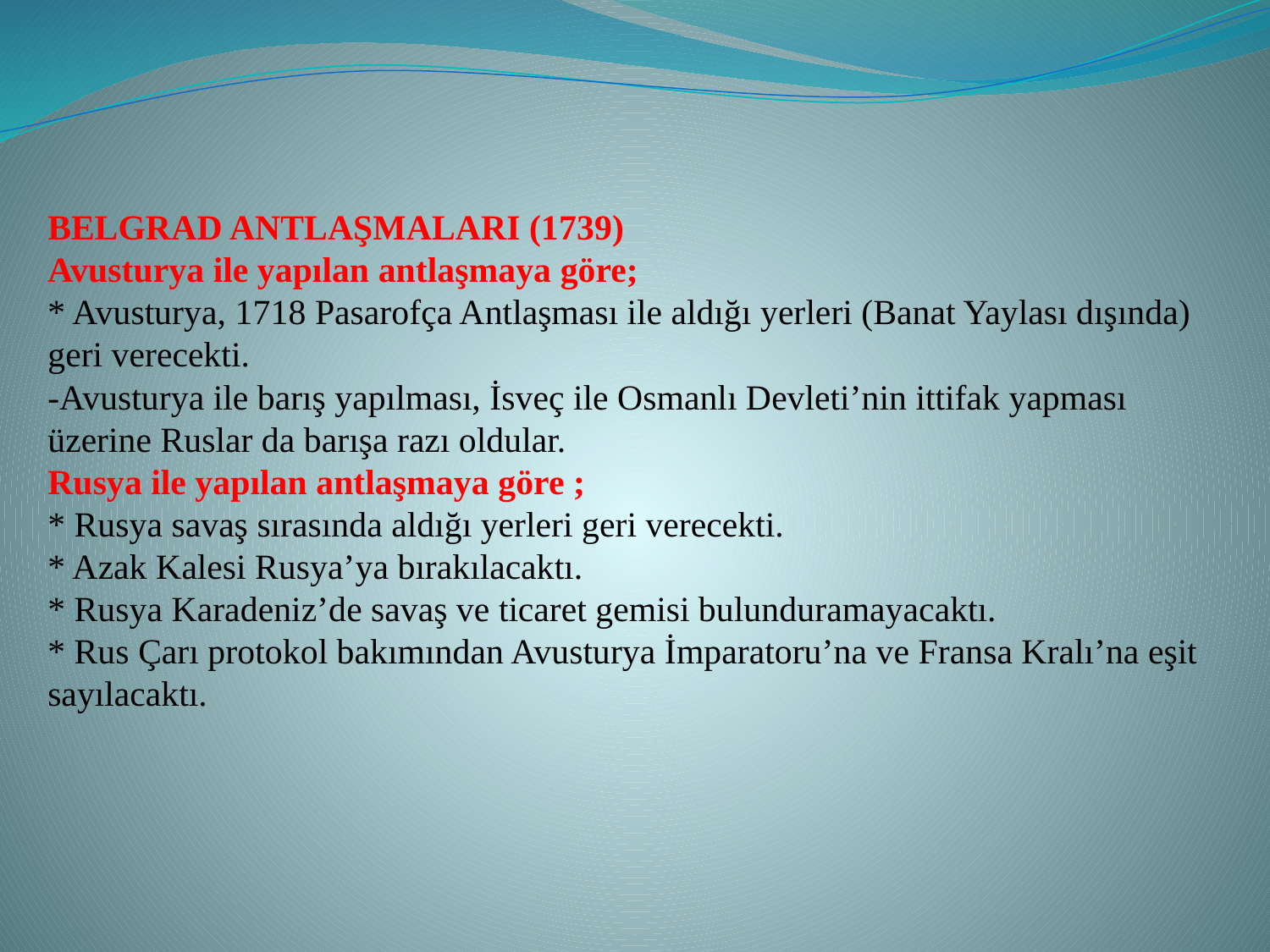

BELGRAD ANTLAŞMALARI (1739)
Avusturya ile yapılan antlaşmaya göre;
* Avusturya, 1718 Pasarofça Antlaşması ile aldığı yerleri (Banat Yaylası dışında) geri verecekti.
-Avusturya ile barış yapılması, İsveç ile Osmanlı Devleti’nin ittifak yapması üzerine Ruslar da barışa razı oldular.
Rusya ile yapılan antlaşmaya göre ;
* Rusya savaş sırasında aldığı yerleri geri verecekti.
* Azak Kalesi Rusya’ya bırakılacaktı.
* Rusya Karadeniz’de savaş ve ticaret gemisi bulunduramayacaktı.
* Rus Çarı protokol bakımından Avusturya İmparatoru’na ve Fransa Kralı’na eşit sayılacaktı.